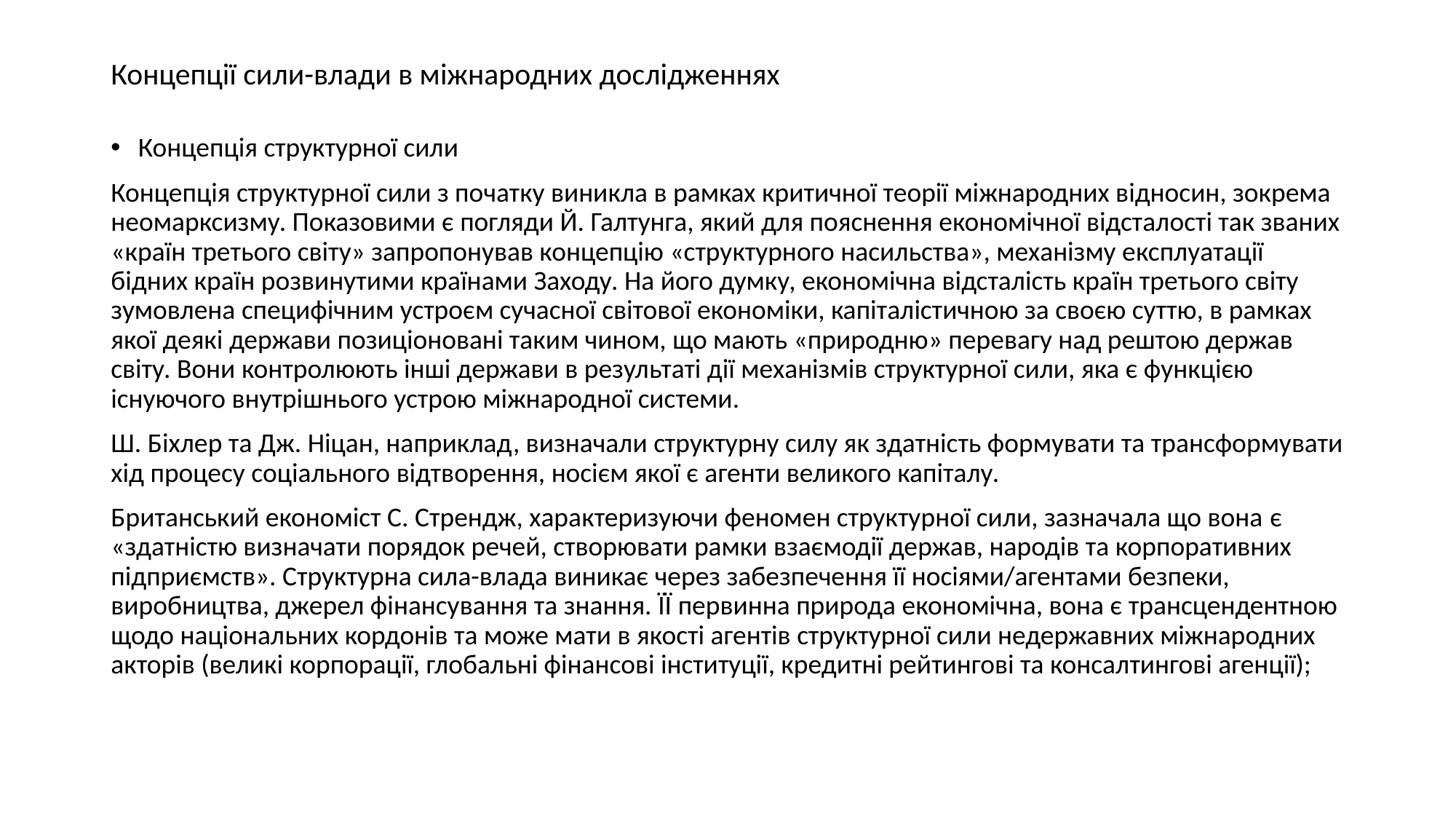

# Концепції сили-влади в міжнародних дослідженнях
Концепція структурної сили
Концепція структурної сили з початку виникла в рамках критичної теорії міжнародних відносин, зокрема неомарксизму. Показовими є погляди Й. Галтунга, який для пояснення економічної відсталості так званих «країн третього світу» запропонував концепцію «структурного насильства», механізму експлуатації бідних країн розвинутими країнами Заходу. На його думку, економічна відсталість країн третього світу зумовлена специфічним устроєм сучасної світової економіки, капіталістичною за своєю суттю, в рамках якої деякі держави позиціоновані таким чином, що мають «природню» перевагу над рештою держав світу. Вони контролюють інші держави в результаті дії механізмів структурної сили, яка є функцією існуючого внутрішнього устрою міжнародної системи.
Ш. Біхлер та Дж. Ніцан, наприклад, визначали структурну силу як здатність формувати та трансформувати хід процесу соціального відтворення, носієм якої є агенти великого капіталу.
Британський економіст С. Стрендж, характеризуючи феномен структурної сили, зазначала що вона є «здатністю визначати порядок речей, створювати рамки взаємодії держав, народів та корпоративних підприємств». Структурна сила-влада виникає через забезпечення її носіями/агентами безпеки, виробництва, джерел фінансування та знання. ЇЇ первинна природа економічна, вона є трансцендентною щодо національних кордонів та може мати в якості агентів структурної сили недержавних міжнародних акторів (великі корпорації, глобальні фінансові інституції, кредитні рейтингові та консалтингові агенції);